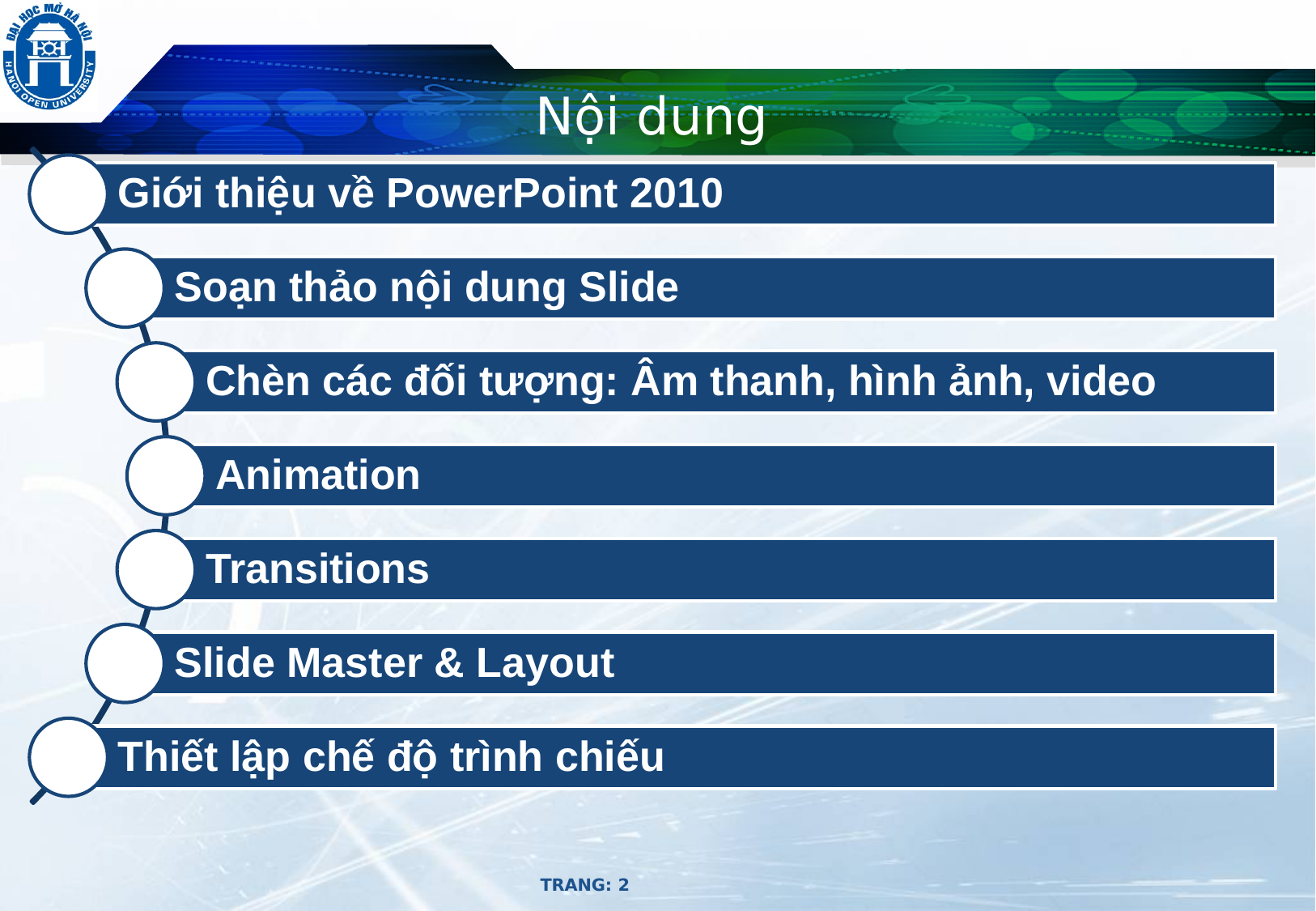

# Nội dung
Giới thiệu về PowerPoint 2010
Soạn thảo nội dung Slide
Chèn các đối tượng: Âm thanh, hình ảnh, video
Animation
Transitions
Slide Master & Layout
Thiết lập chế độ trình chiếu

TRANG: 2